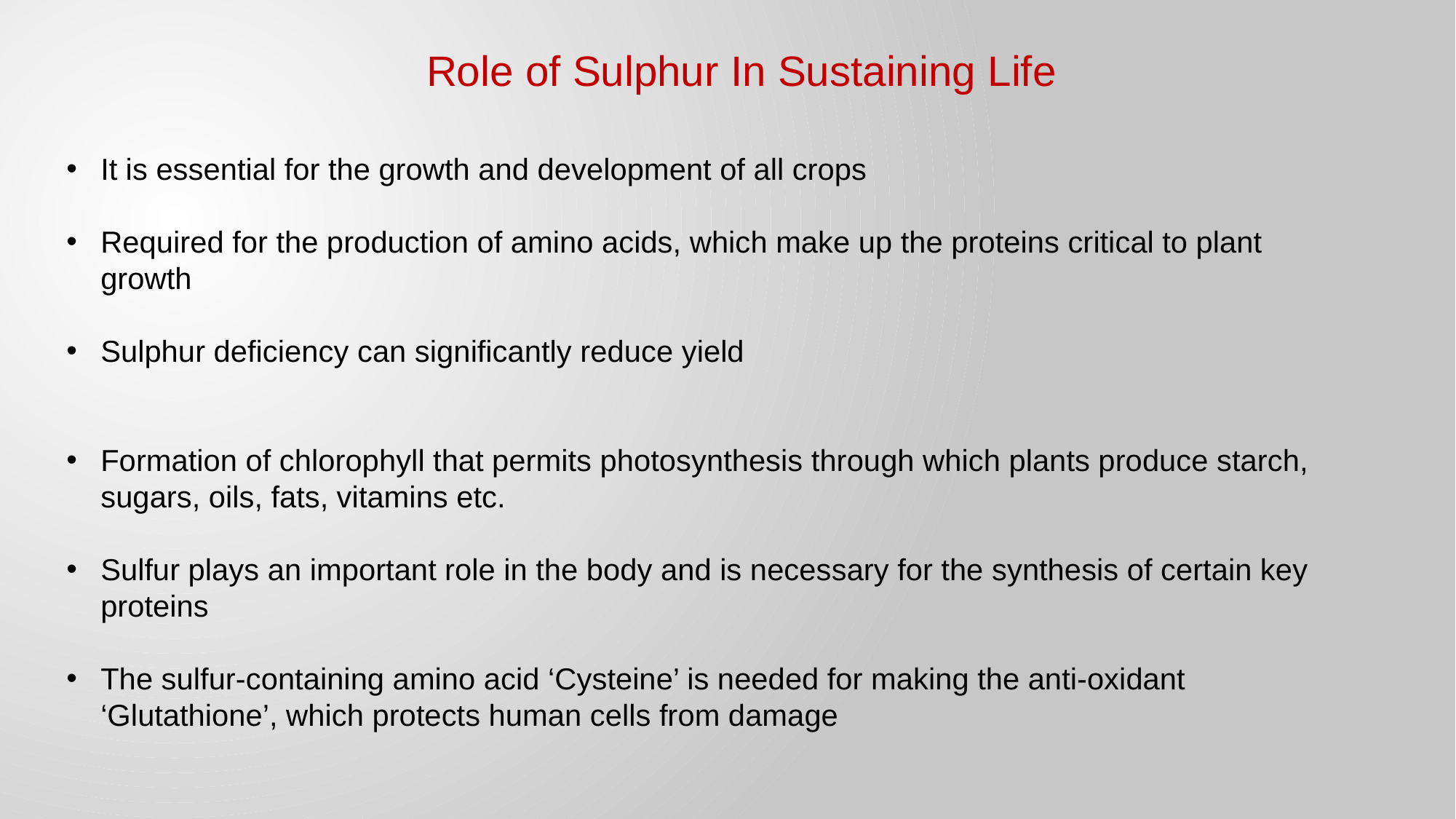

Role of Sulphur In Sustaining Life
It is essential for the growth and development of all crops

Required for the production of amino acids, which make up the proteins critical to plant growth

Sulphur deficiency can significantly reduce yield

Formation of chlorophyll that permits photosynthesis through which plants produce starch, sugars, oils, fats, vitamins etc.

Sulfur plays an important role in the body and is necessary for the synthesis of certain key proteins

The sulfur-containing amino acid ‘Cysteine’ is needed for making the anti-oxidant ‘Glutathione’, which protects human cells from damage